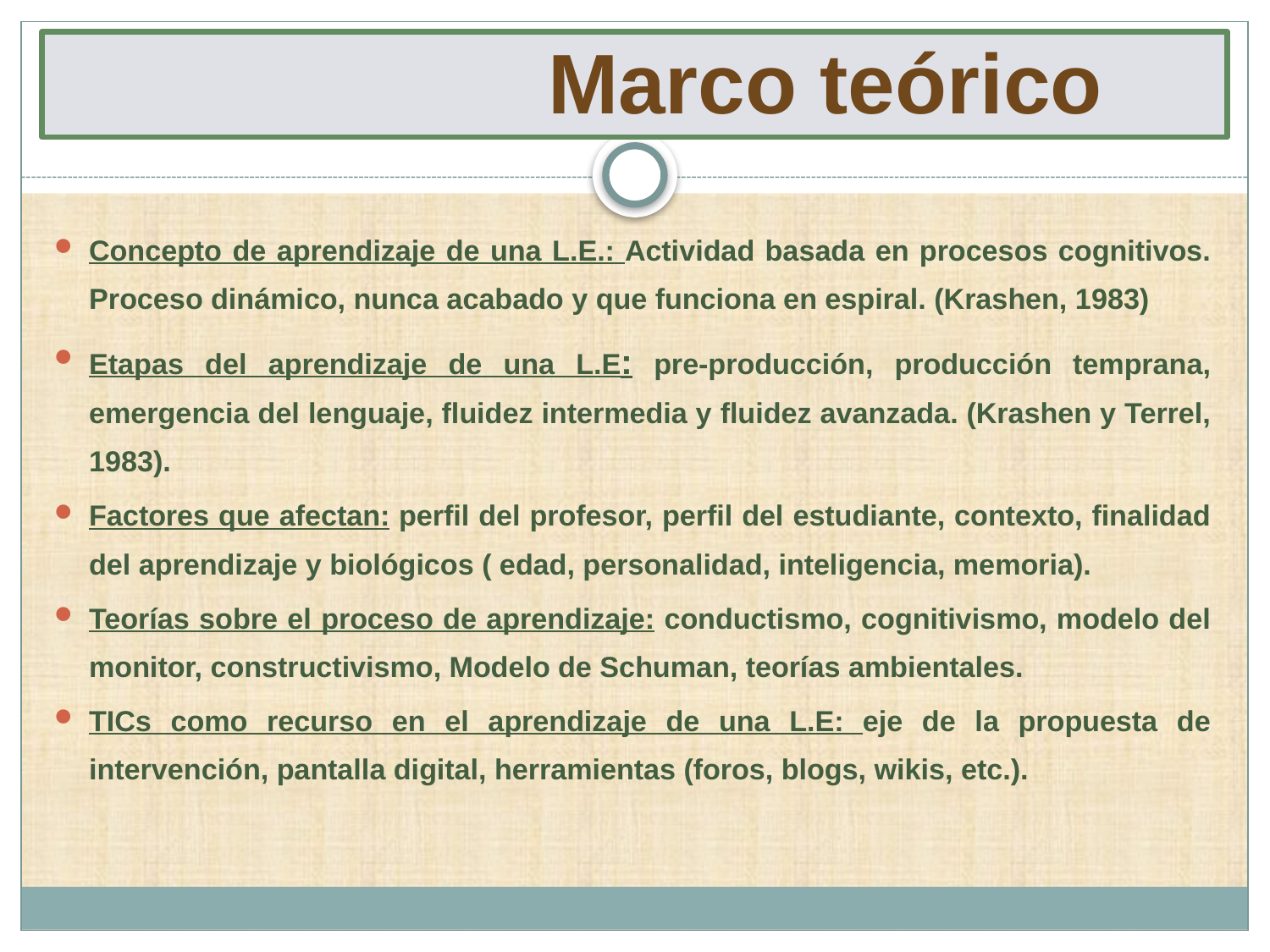

# Marco teórico
Concepto de aprendizaje de una L.E.: Actividad basada en procesos cognitivos. Proceso dinámico, nunca acabado y que funciona en espiral. (Krashen, 1983)
Etapas del aprendizaje de una L.E: pre-producción, producción temprana, emergencia del lenguaje, fluidez intermedia y fluidez avanzada. (Krashen y Terrel, 1983).
Factores que afectan: perfil del profesor, perfil del estudiante, contexto, finalidad del aprendizaje y biológicos ( edad, personalidad, inteligencia, memoria).
Teorías sobre el proceso de aprendizaje: conductismo, cognitivismo, modelo del monitor, constructivismo, Modelo de Schuman, teorías ambientales.
TICs como recurso en el aprendizaje de una L.E: eje de la propuesta de intervención, pantalla digital, herramientas (foros, blogs, wikis, etc.).